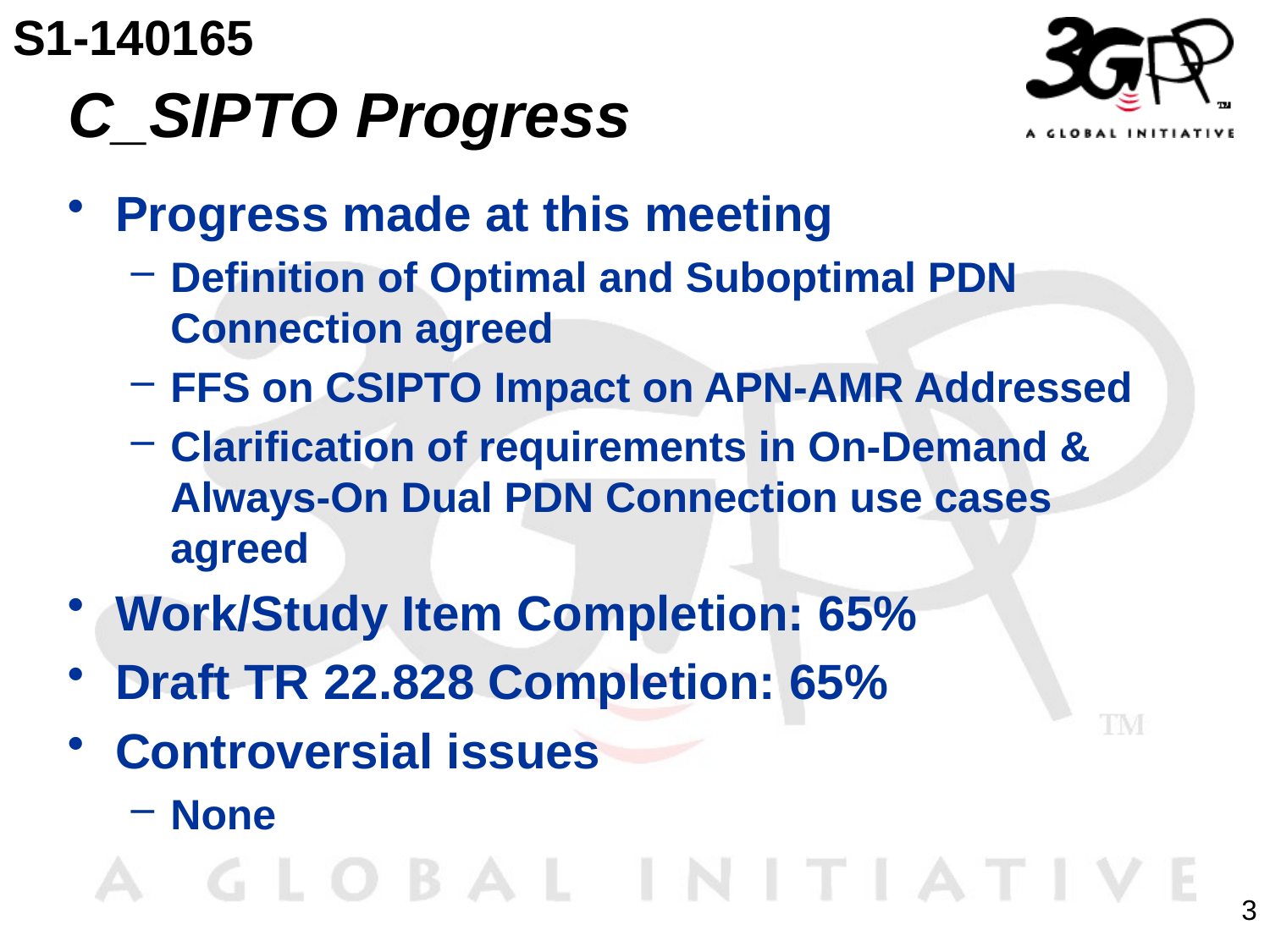

S1-140165
# C_SIPTO Progress
Progress made at this meeting
Definition of Optimal and Suboptimal PDN Connection agreed
FFS on CSIPTO Impact on APN-AMR Addressed
Clarification of requirements in On-Demand & Always-On Dual PDN Connection use cases agreed
Work/Study Item Completion: 65%
Draft TR 22.828 Completion: 65%
Controversial issues
None
3